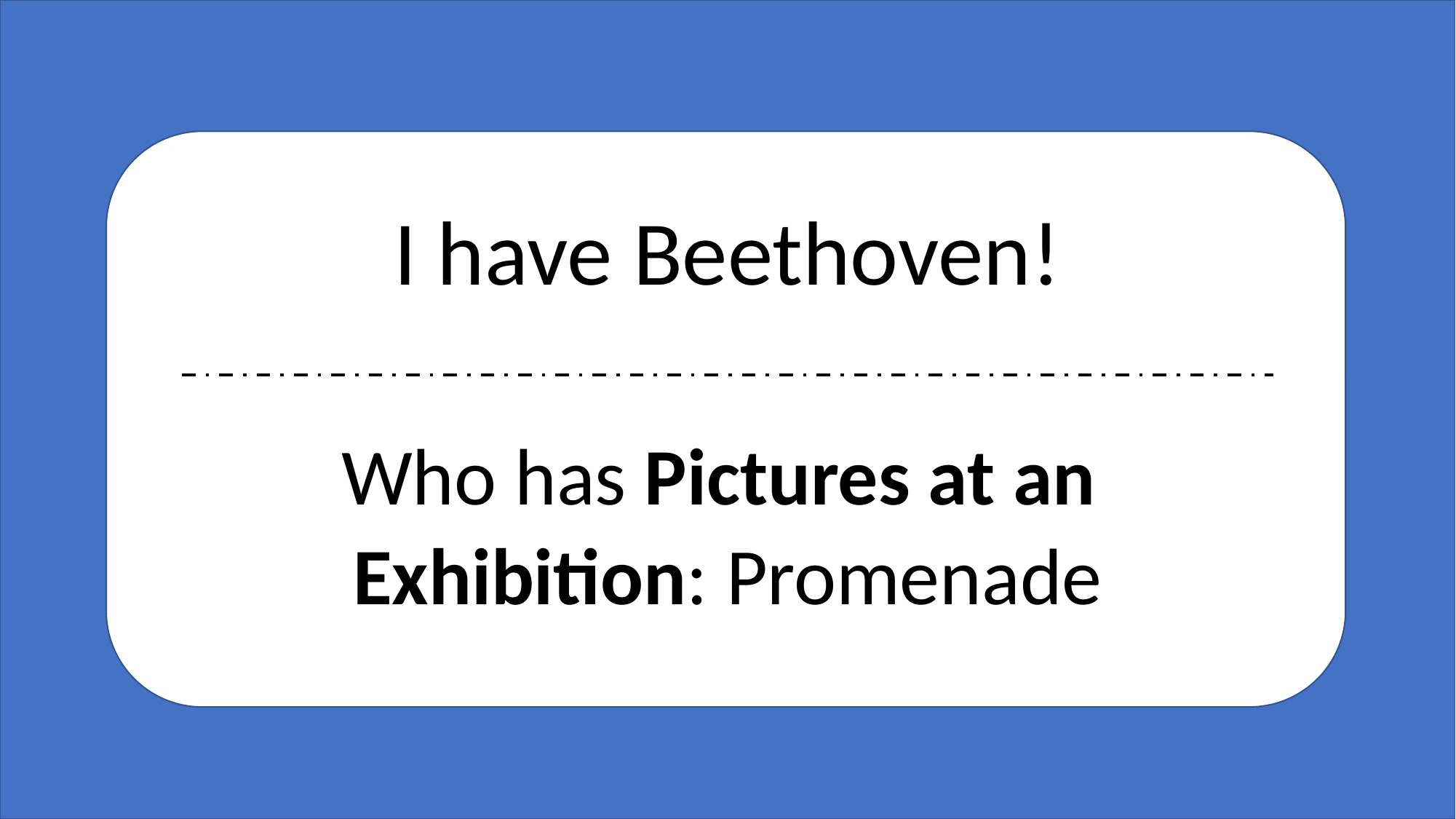

# I have Beethoven!
Who has Pictures at an
Exhibition: Promenade